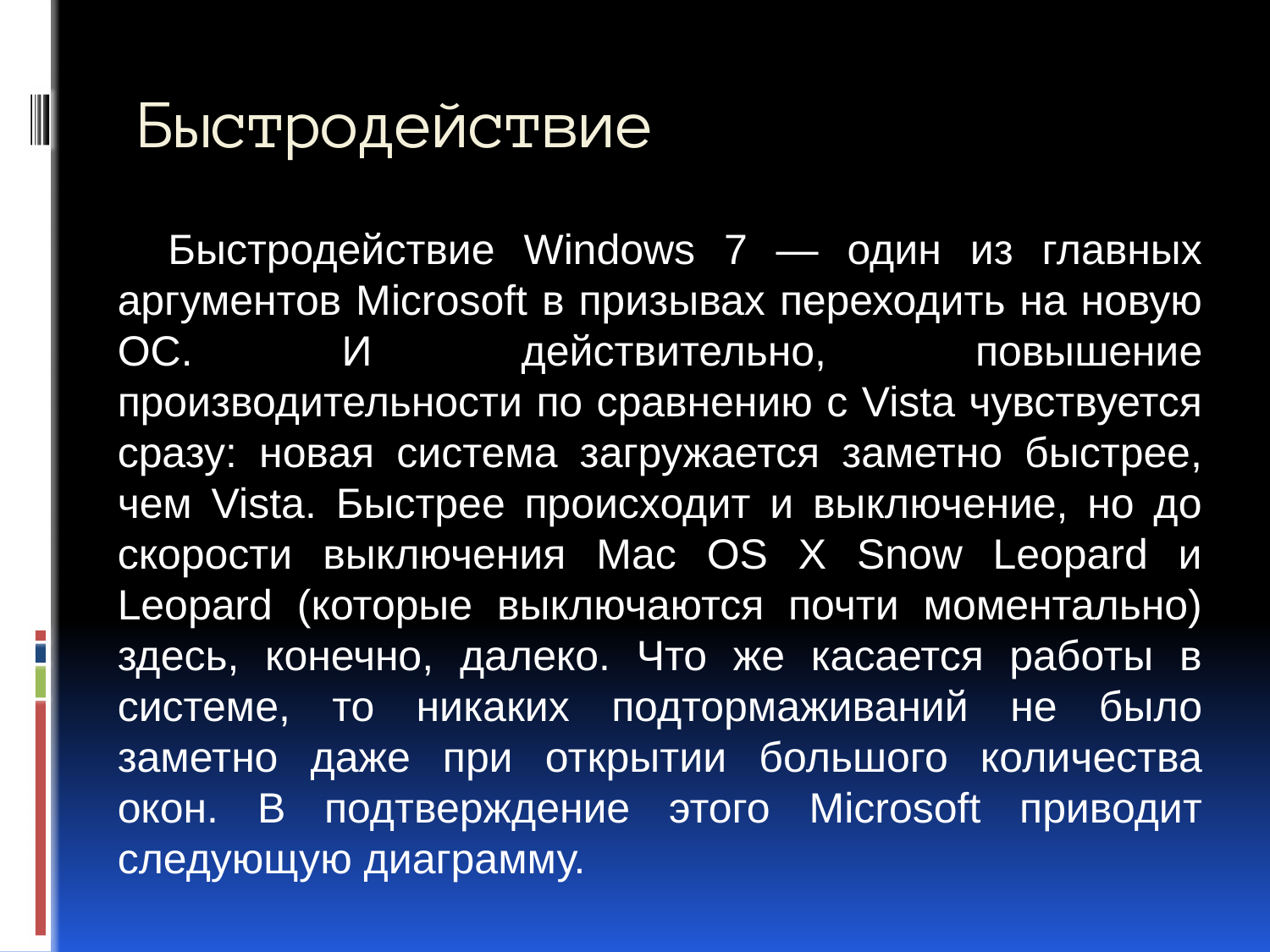

# Быстродействие
Быстродействие Windows 7 — один из главных аргументов Microsoft в призывах переходить на новую ОС. И действительно, повышение производительности по сравнению с Vista чувствуется сразу: новая система загружается заметно быстрее, чем Vista. Быстрее происходит и выключение, но до скорости выключения Mac OS X Snow Leopard и Leopard (которые выключаются почти моментально) здесь, конечно, далеко. Что же касается работы в системе, то никаких подтормаживаний не было заметно даже при открытии большого количества окон. В подтверждение этого Microsoft приводит следующую диаграмму.